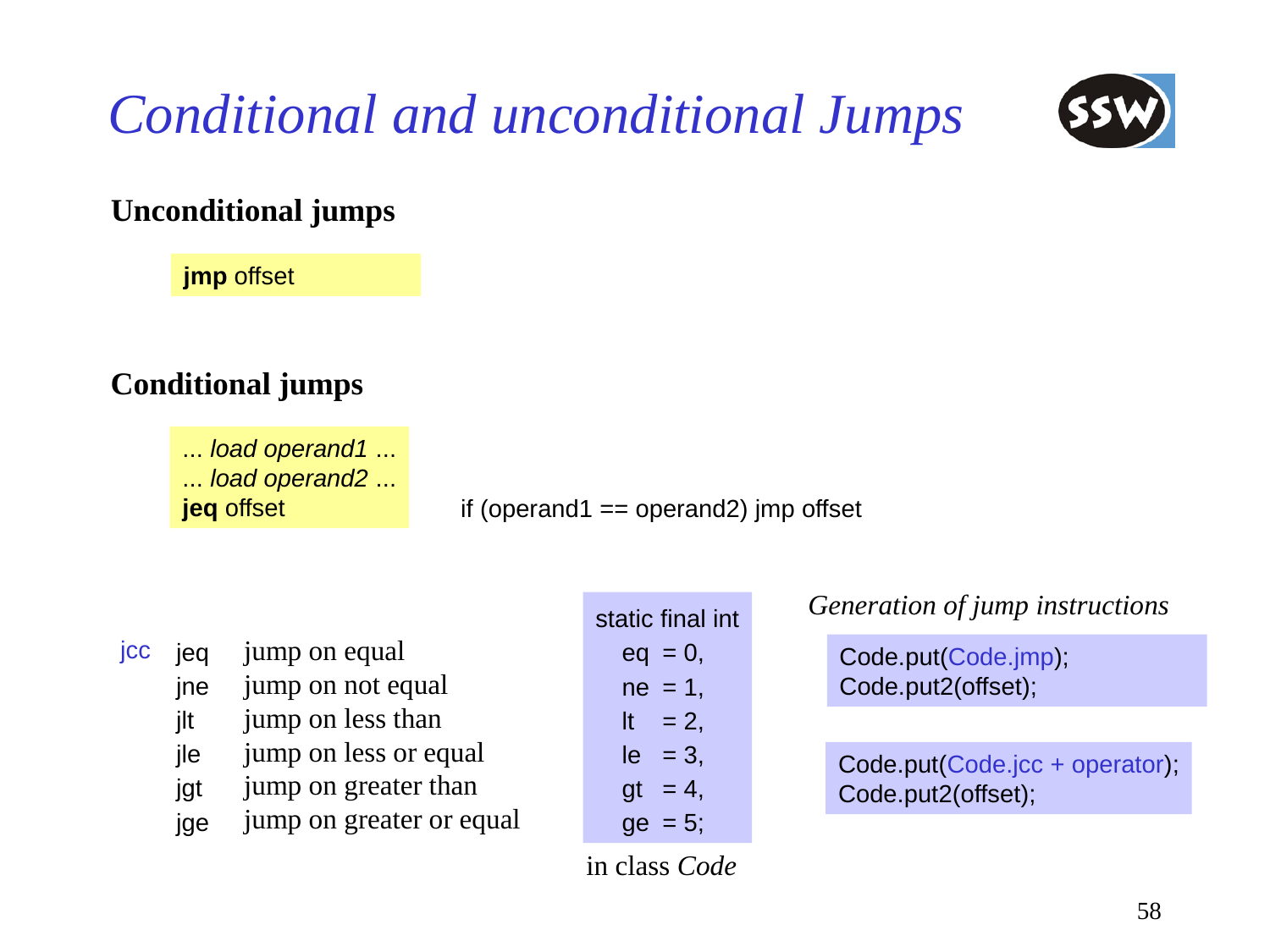

# Conditional and unconditional Jumps
Unconditional jumps
jmp offset
Conditional jumps
... load operand1 ...
... load operand2 ...
jeq offset
if (operand1 == operand2) jmp offset
Generation of jump instructions
static final int
	eq	= 0,
	ne	= 1,
	lt	= 2,
	le	= 3,
	gt	= 4,
	ge	= 5;
jcc
Code.put(Code.jmp);
Code.put2(offset);
Code.put(Code.jcc + operator);
Code.put2(offset);
in class Code
jeq
jne
jlt
jle
jgt
jge
jump on equal
jump on not equal
jump on less than
jump on less or equal
jump on greater than
jump on greater or equal
58